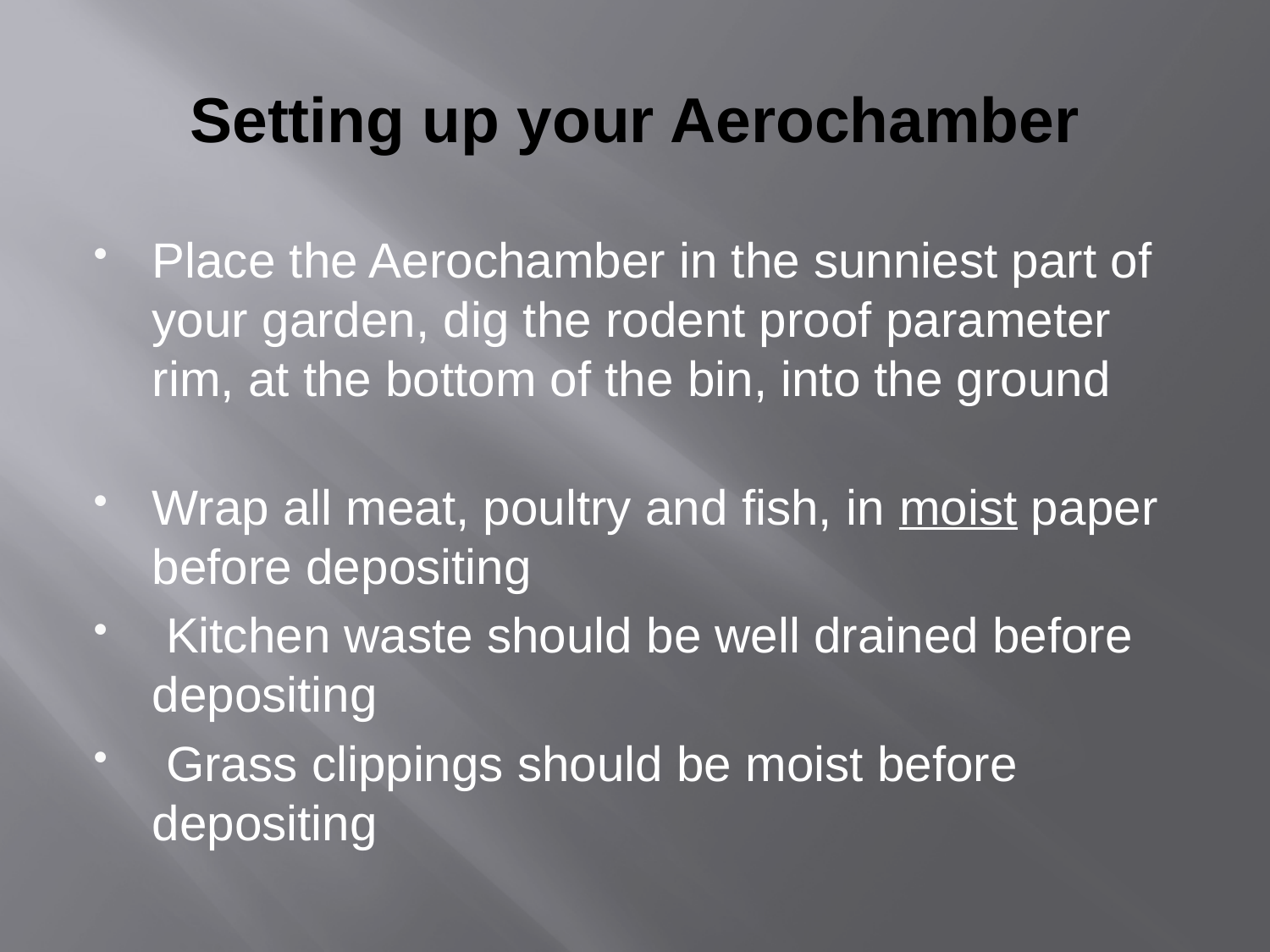

# Setting up your Aerochamber
Place the Aerochamber in the sunniest part of your garden, dig the rodent proof parameter rim, at the bottom of the bin, into the ground
Wrap all meat, poultry and fish, in moist paper before depositing
 Kitchen waste should be well drained before depositing
 Grass clippings should be moist before depositing